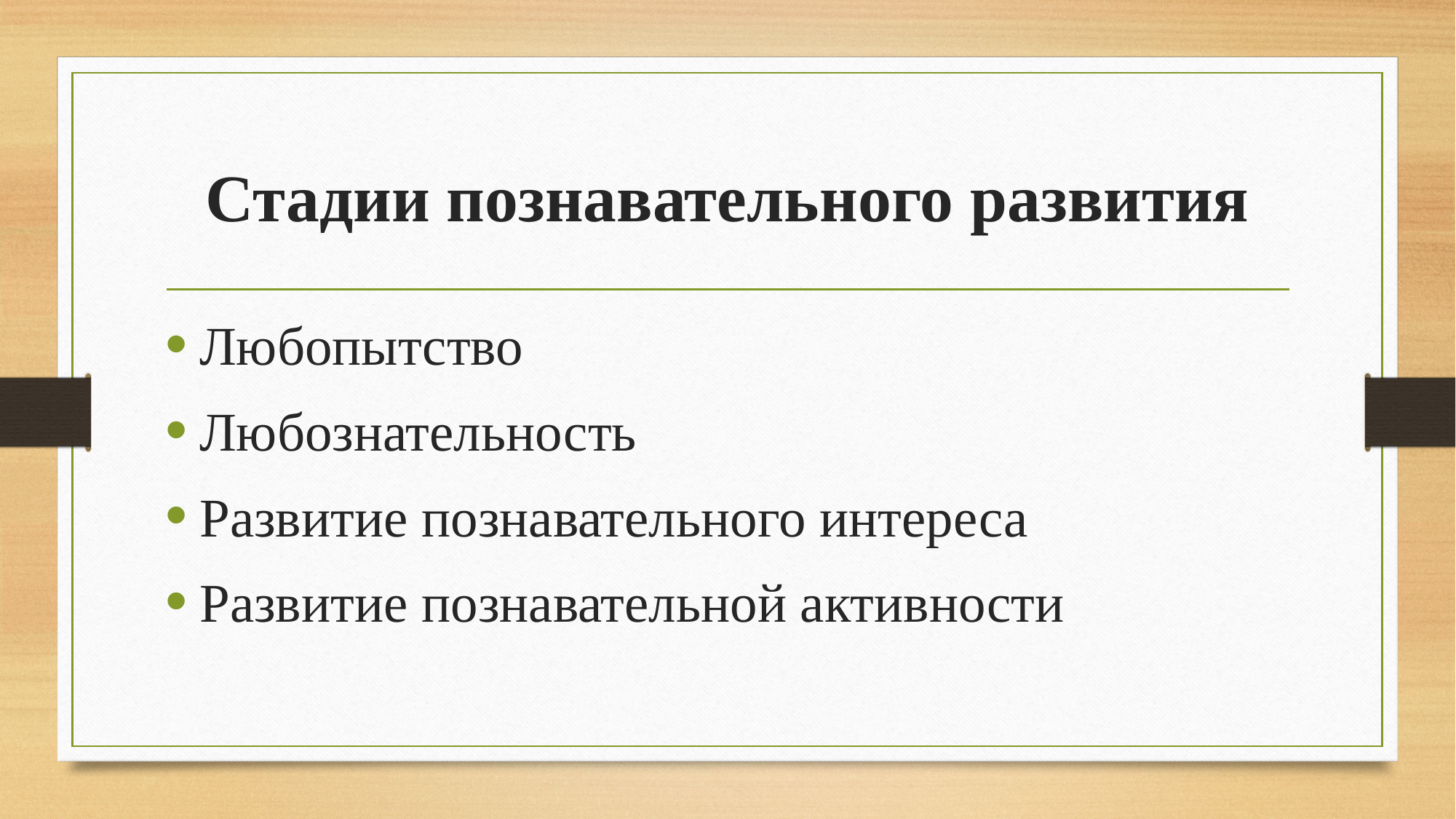

# Стадии познавательного развития
Любопытство
Любознательность
Развитие познавательного интереса
Развитие познавательной активности